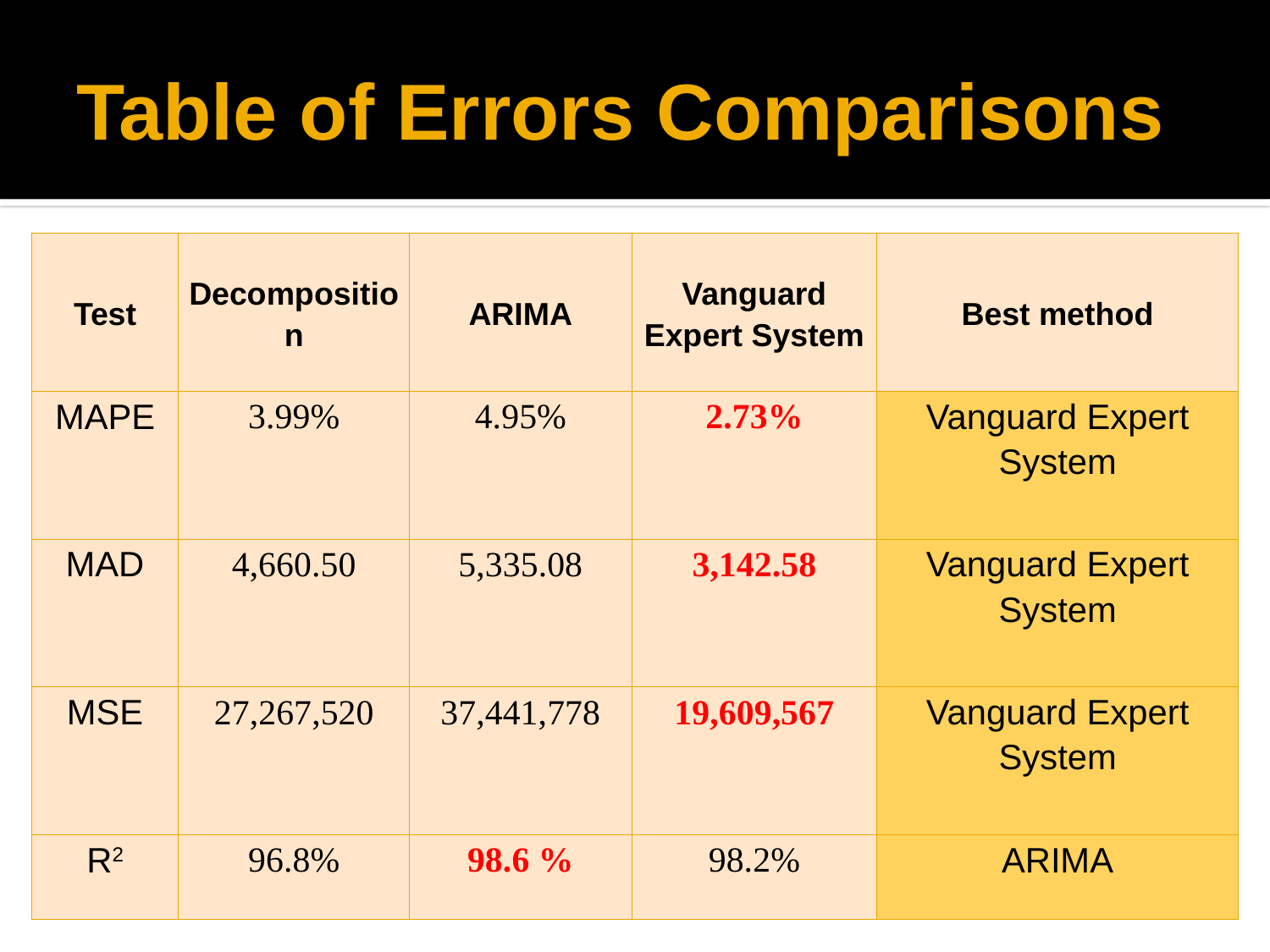

# Table of Errors Comparisons
| Test | Decomposition | ARIMA | Vanguard Expert System | Best method |
| --- | --- | --- | --- | --- |
| MAPE | 3.99% | 4.95% | 2.73% | Vanguard Expert System |
| MAD | 4,660.50 | 5,335.08 | 3,142.58 | Vanguard Expert System |
| MSE | 27,267,520 | 37,441,778 | 19,609,567 | Vanguard Expert System |
| R2 | 96.8% | 98.6 % | 98.2% | ARIMA |